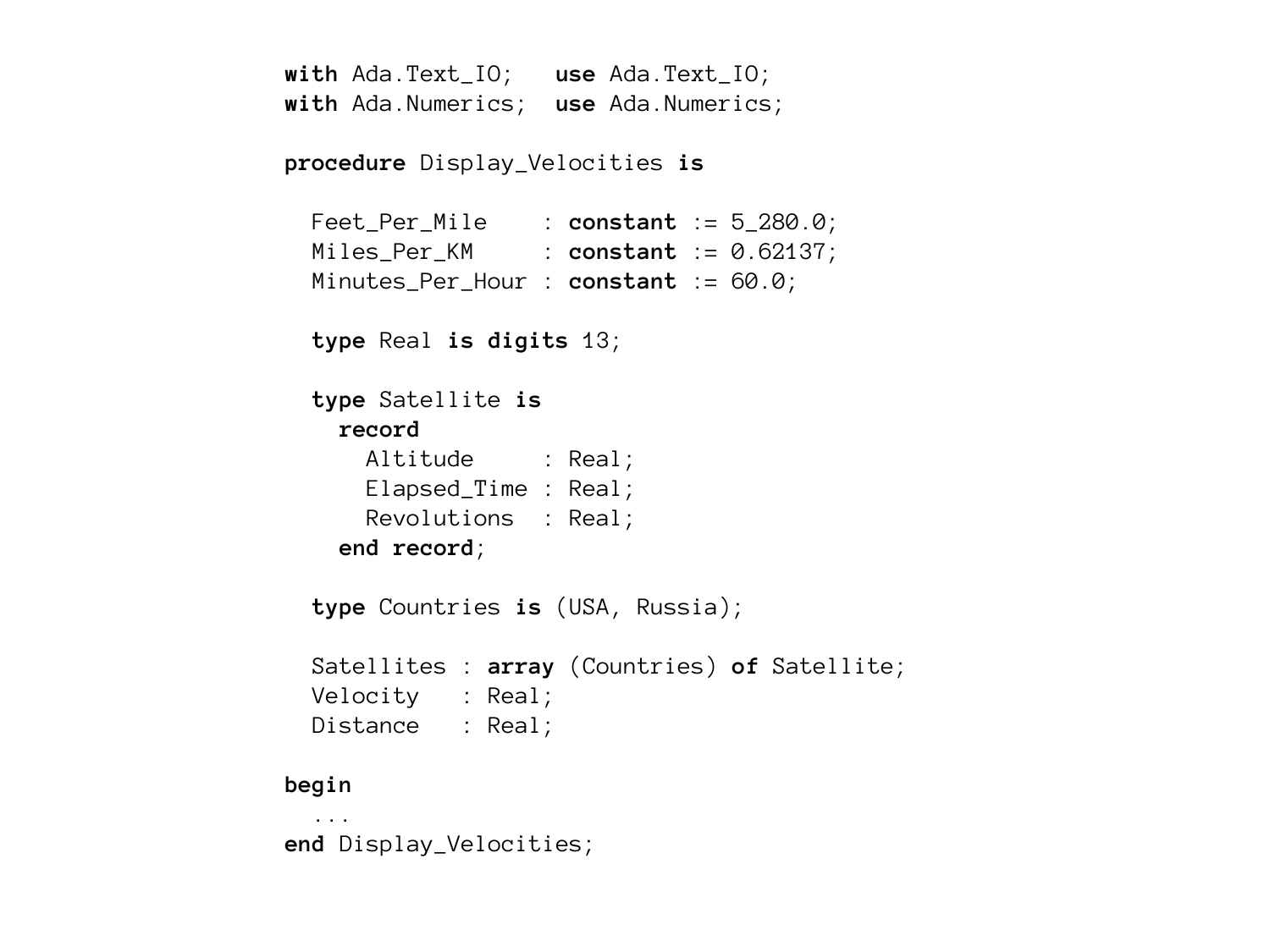

with Ada.Text_IO;   use Ada.Text_IO;
with Ada.Numerics;  use Ada.Numerics;

procedure Display_Velocities is

  Feet_Per_Mile    : constant := 5_280.0;
  Miles_Per_KM     : constant := 0.62137;
  Minutes_Per_Hour : constant := 60.0;

  type Real is digits 13;

  type Satellite is
    record
      Altitude     : Real;
      Elapsed_Time : Real;
      Revolutions  : Real;
    end record;

  type Countries is (USA, Russia);

  Satellites : array (Countries) of Satellite;
  Velocity   : Real;
  Distance   : Real;

begin
  ...
end Display_Velocities;